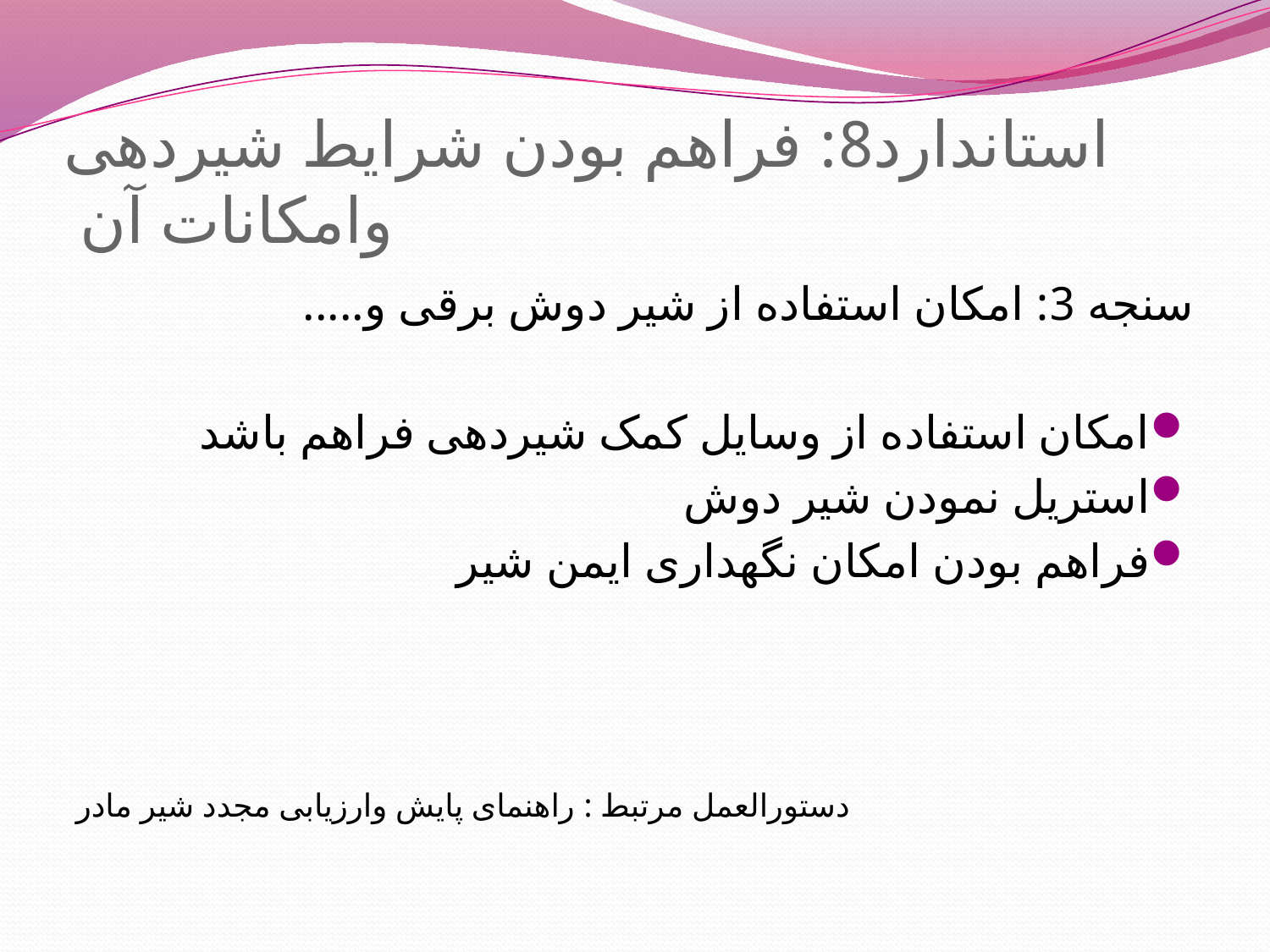

# استاندارد8: فراهم بودن شرایط شیردهی وامکانات آن
سنجه 3: امکان استفاده از شیر دوش برقی و.....

امکان استفاده از وسایل کمک شیردهی فراهم باشد
استریل نمودن شیر دوش
فراهم بودن امکان نگهداری ایمن شیر

دستورالعمل مرتبط : راهنمای پایش وارزیابی مجدد شیر مادر